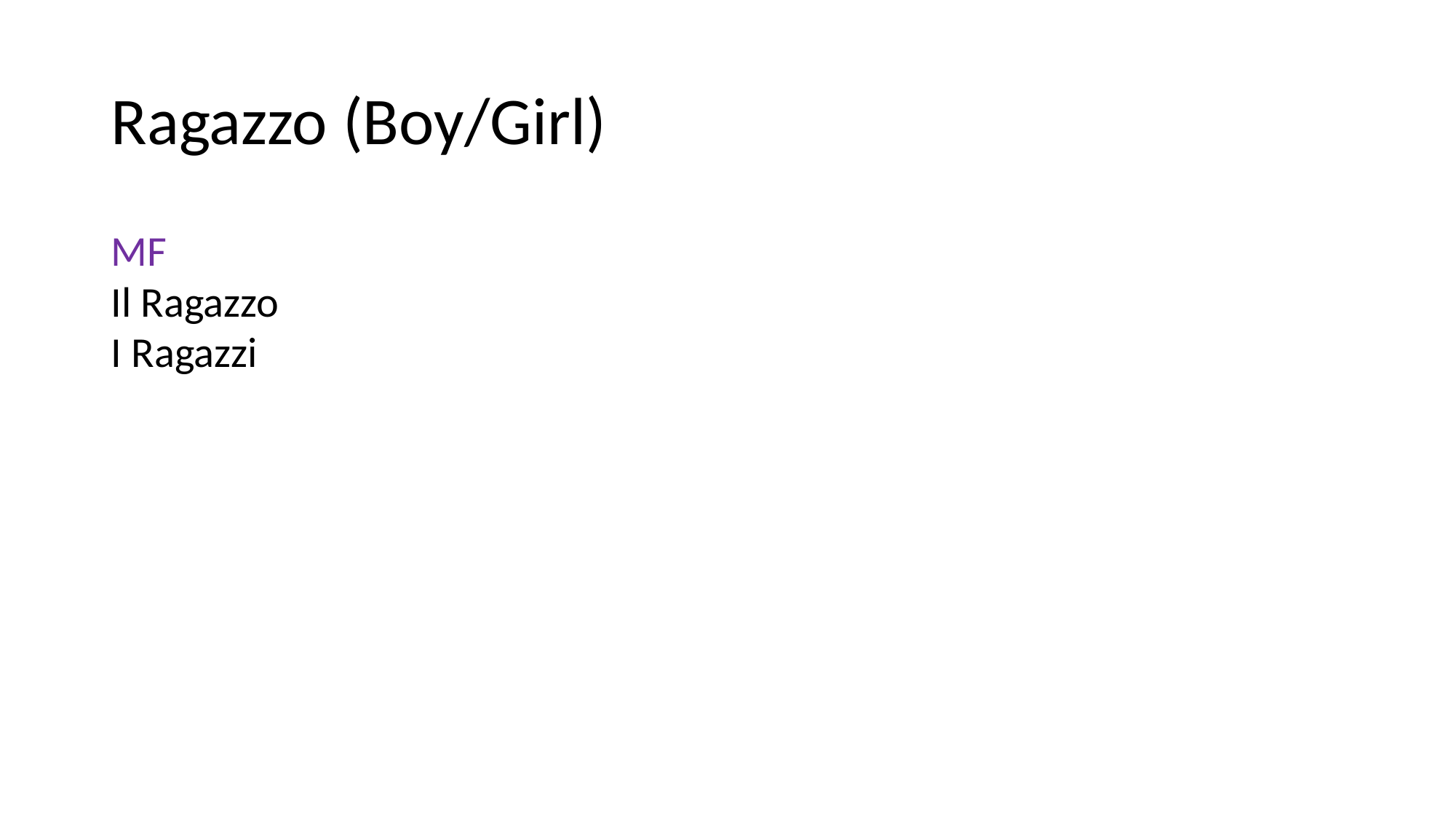

# Ragazzo (Boy/Girl)
MF
Il Ragazzo
I Ragazzi